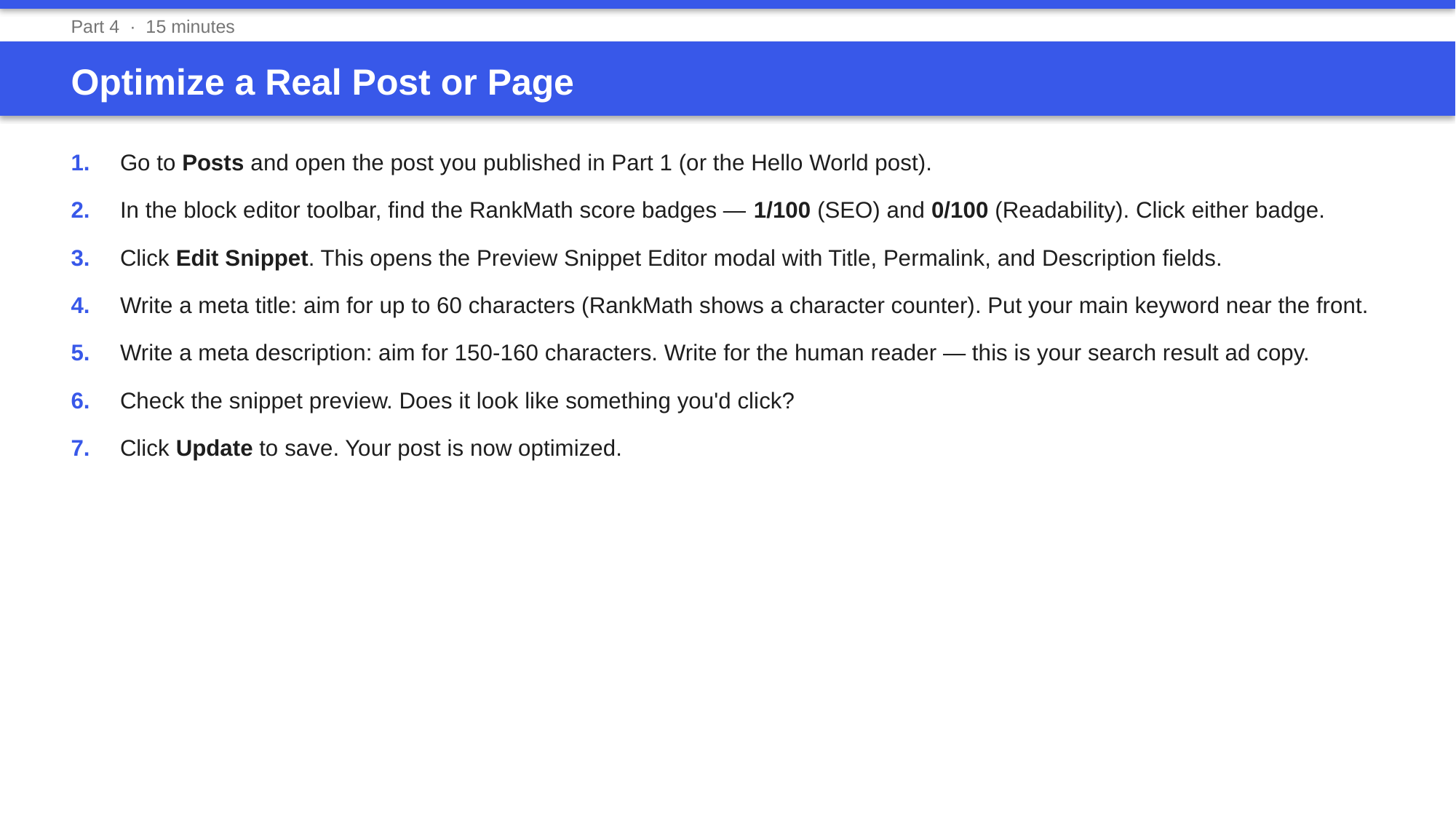

Part 4  ·  15 minutes

Optimize a Real Post or Page
1.	Go to Posts and open the post you published in Part 1 (or the Hello World post).
2.	In the block editor toolbar, find the RankMath score badges — 1/100 (SEO) and 0/100 (Readability). Click either badge.
3.	Click Edit Snippet. This opens the Preview Snippet Editor modal with Title, Permalink, and Description fields.
4.	Write a meta title: aim for up to 60 characters (RankMath shows a character counter). Put your main keyword near the front.
5.	Write a meta description: aim for 150-160 characters. Write for the human reader — this is your search result ad copy.
6.	Check the snippet preview. Does it look like something you'd click?
7.	Click Update to save. Your post is now optimized.